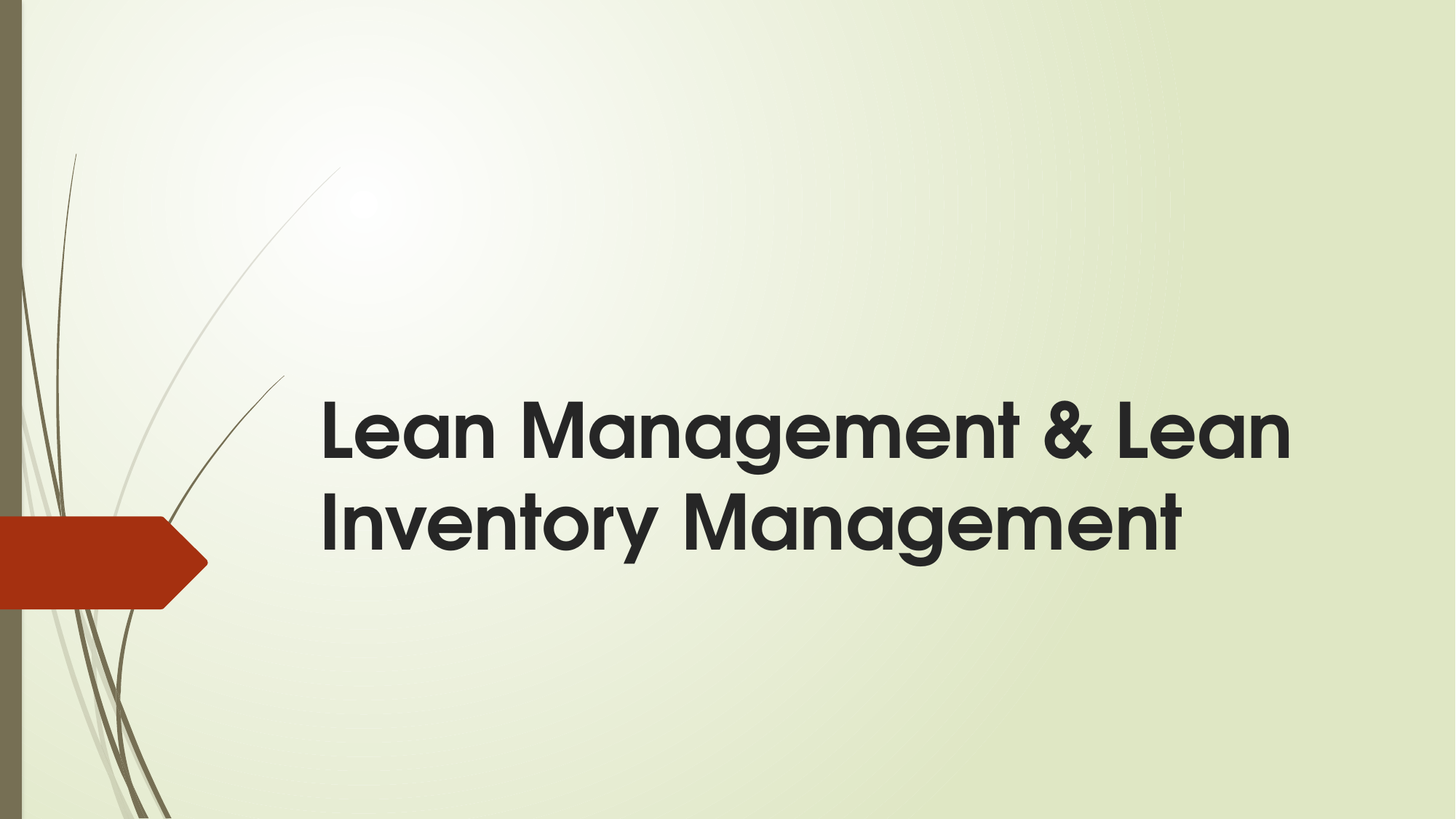

# Lean Management & Lean Inventory Management